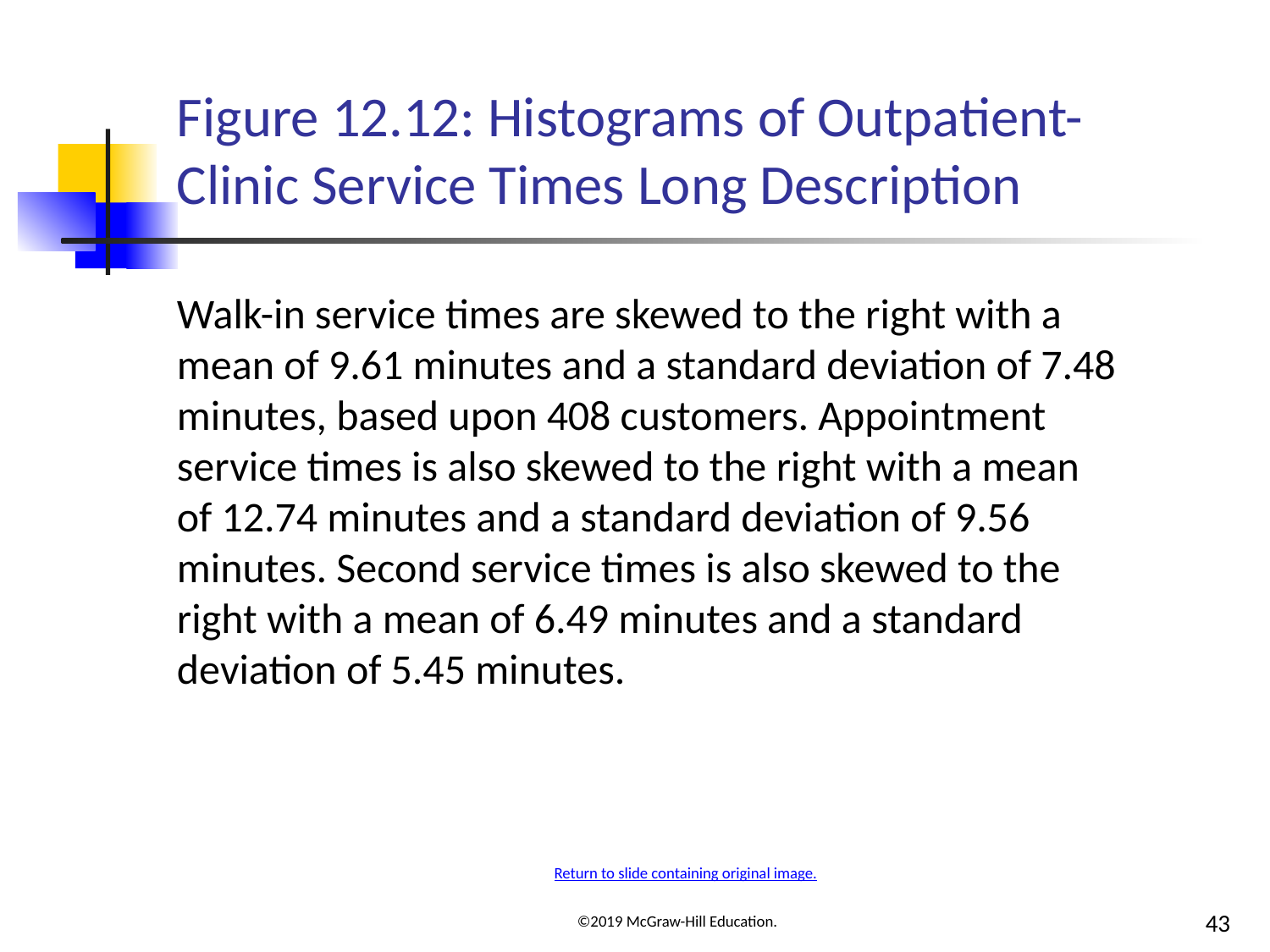

# Figure 12.12: Histograms of Outpatient-Clinic Service Times Long Description
Walk-in service times are skewed to the right with a mean of 9.61 minutes and a standard deviation of 7.48 minutes, based upon 408 customers. Appointment service times is also skewed to the right with a mean of 12.74 minutes and a standard deviation of 9.56 minutes. Second service times is also skewed to the right with a mean of 6.49 minutes and a standard deviation of 5.45 minutes.
Return to slide containing original image.